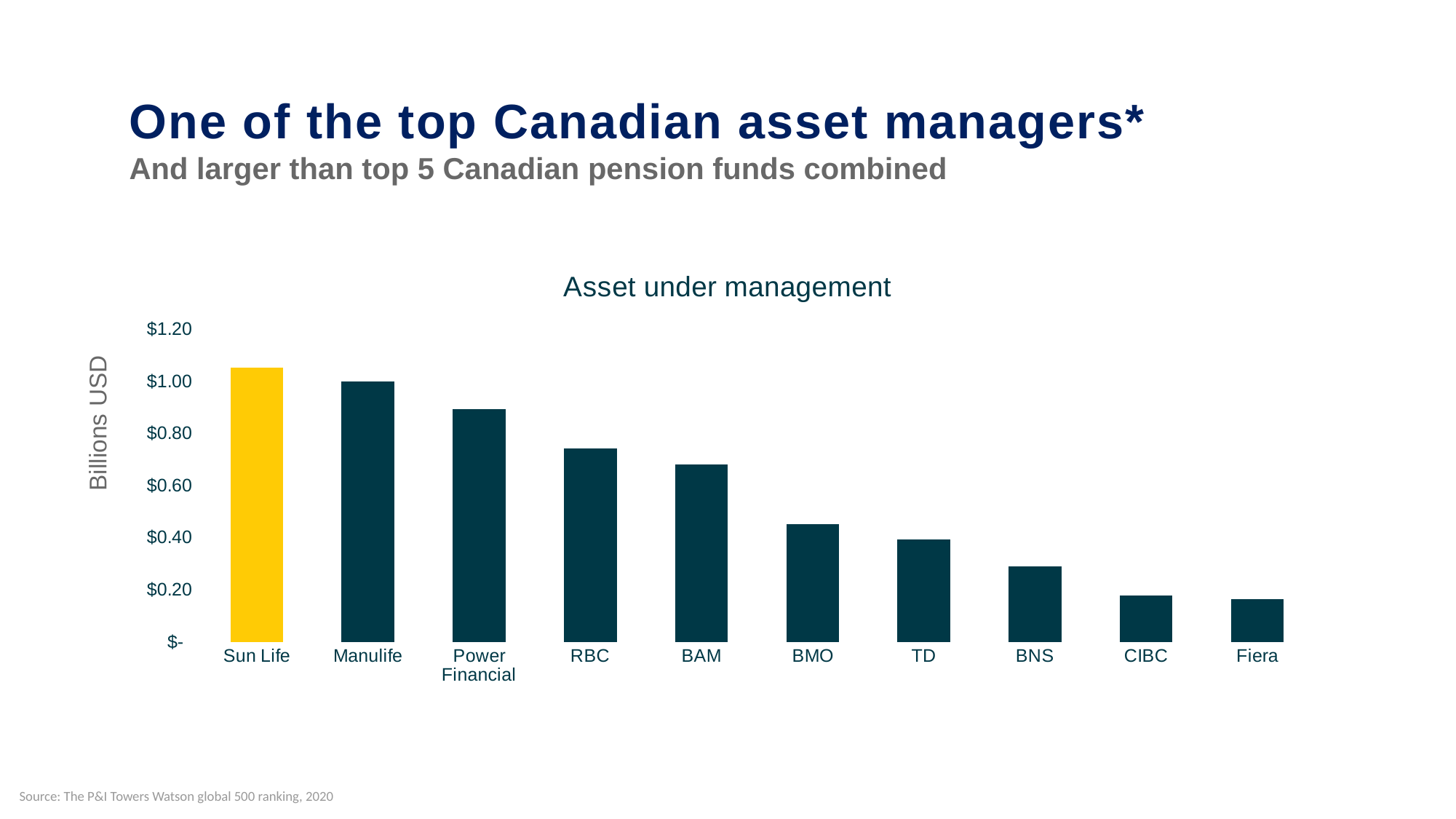

One of the top Canadian asset managers*
And larger than top 5 Canadian pension funds combined

### Chart:

| Category | Asset under management |
|---|---|
| Sun Life | 1.05158 |
| Manulife | 0.9981225 |
| Power Financial | 0.8934175 |
| RBC | 0.74042125 |
| BAM | 0.68125 |
| BMO | 0.4506875 |
| TD | 0.3926625 |
| BNS | 0.288525 |
| CIBC | 0.176065 |
| Fiera | 0.16355375 |
Billions USD
Source: The P&I Towers Watson global 500 ranking, 2020